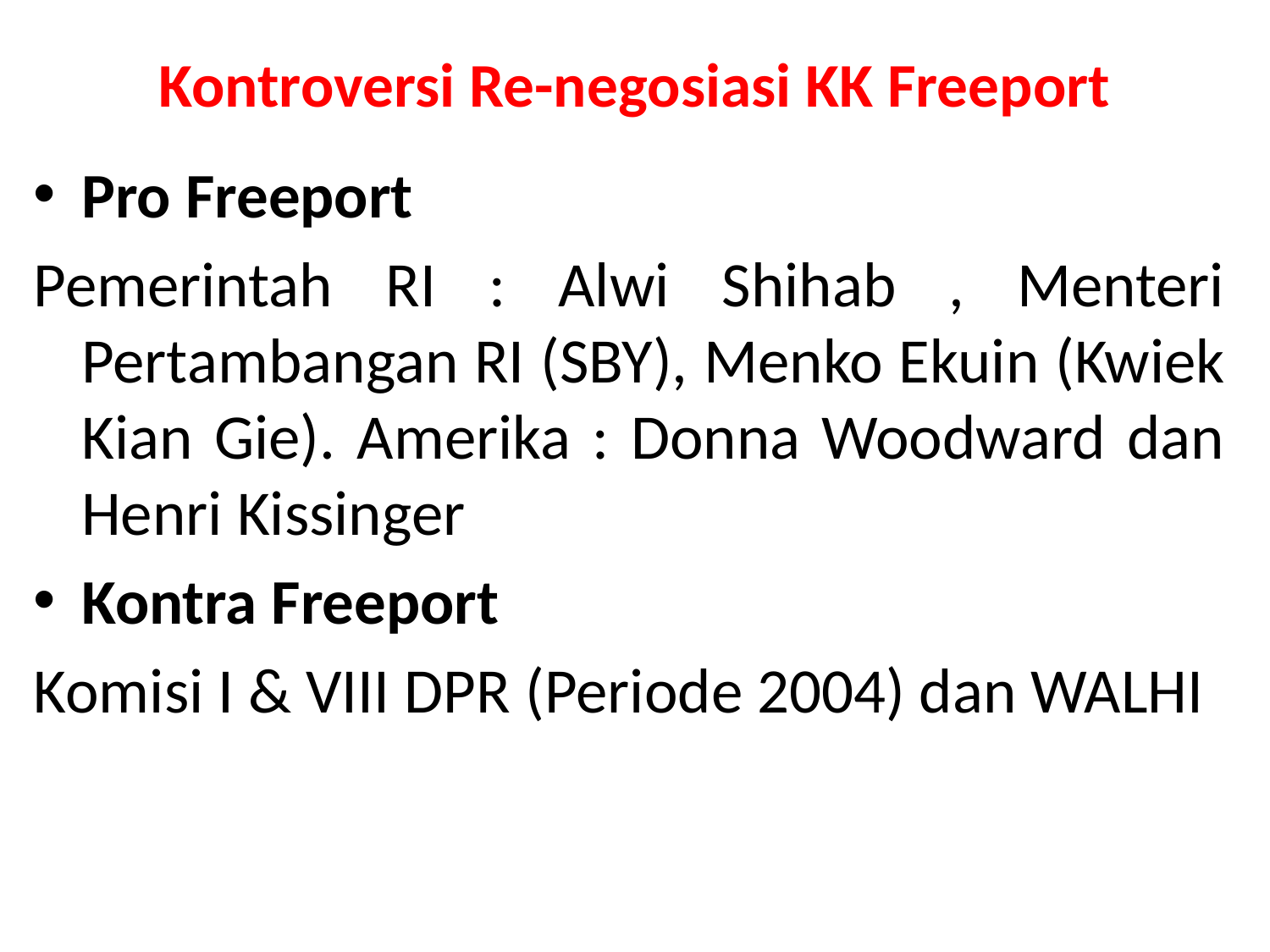

# Kontroversi Re-negosiasi KK Freeport
Pro Freeport
Pemerintah RI : Alwi Shihab , Menteri Pertambangan RI (SBY), Menko Ekuin (Kwiek Kian Gie). Amerika : Donna Woodward dan Henri Kissinger
Kontra Freeport
Komisi I & VIII DPR (Periode 2004) dan WALHI